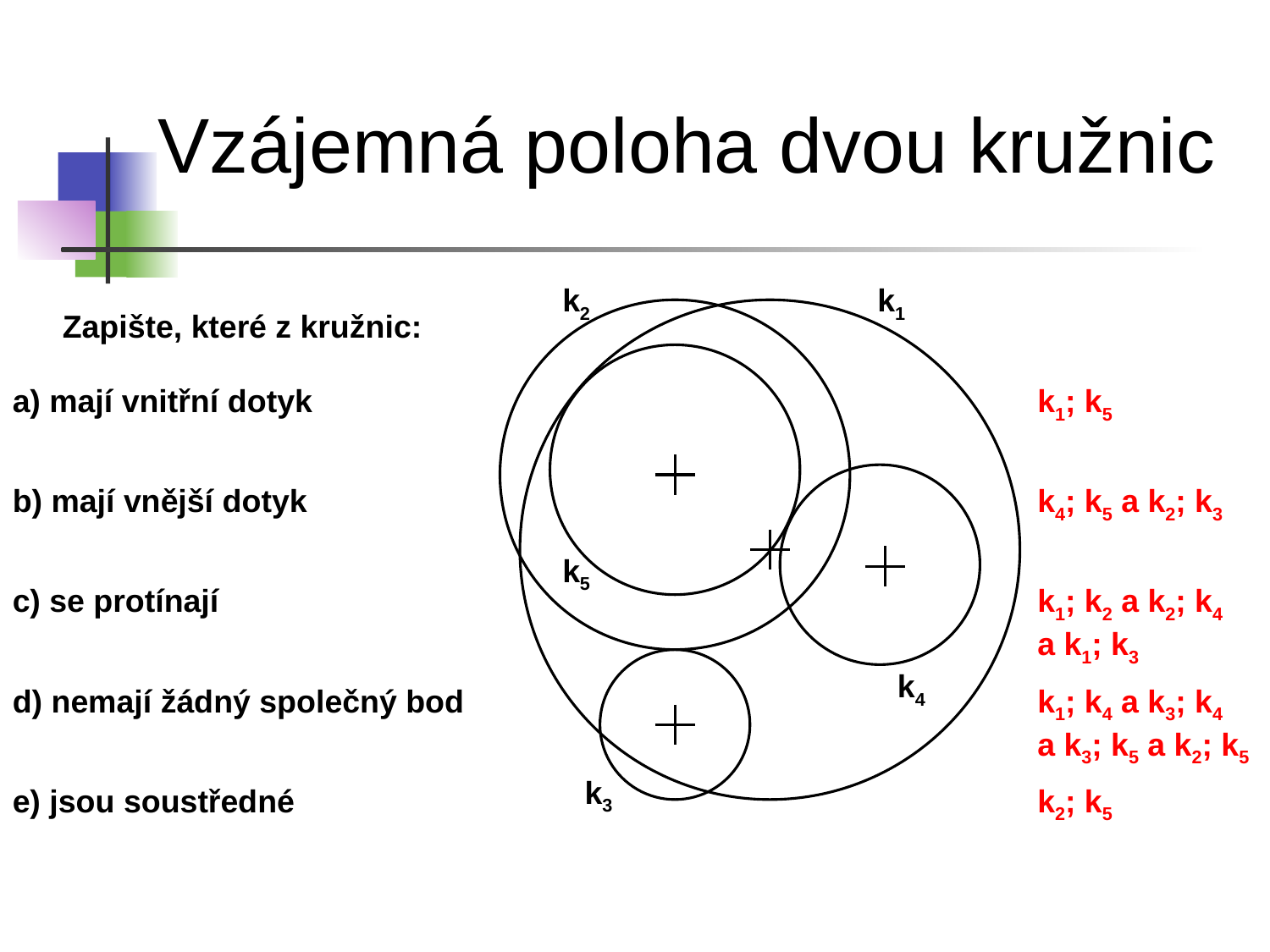

Vzájemná poloha dvou kružnic
k2
k1
Zapište, které z kružnic:

a) mají vnitřní dotyk
k1; k5

b) mají vnější dotyk
k4; k5 a k2; k3
k5
c) se protínají
k1; k2 a k2; k4 a k1; k3

k4
d) nemají žádný společný bod
k1; k4 a k3; k4
a k3; k5 a k2; k5
k3
e) jsou soustředné
k2; k5